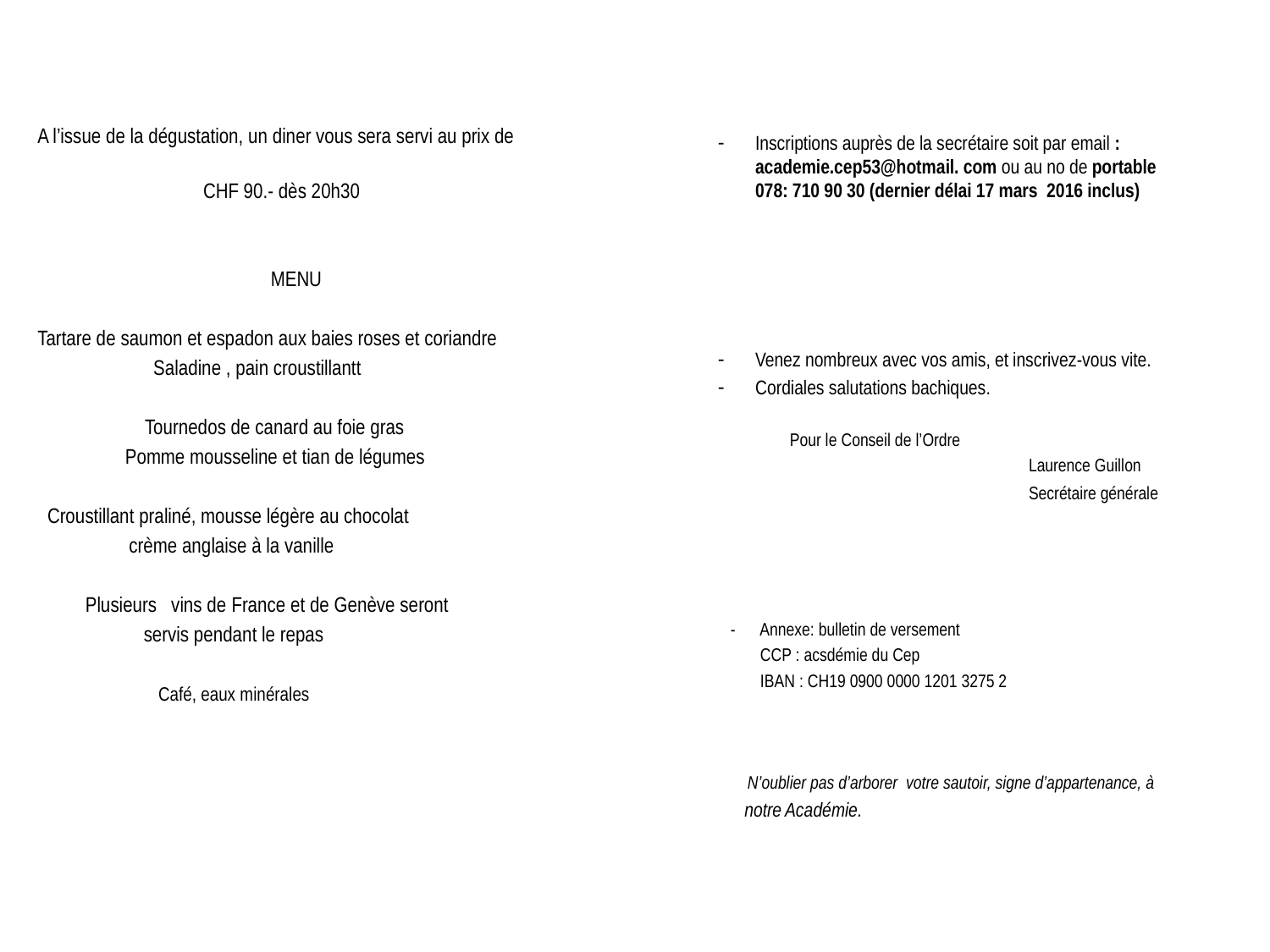

#

A l’issue de la dégustation, un diner vous sera servi au prix de
                                  CHF 90.- dès 20h30

		            MENU

Tartare de saumon et espadon aux baies roses et coriandre
	              Saladine , pain croustillantt

                      Tournedos de canard au foie gras
                  Pomme mousseline et tian de légumes

  Croustillant praliné, mousse légère au chocolat
	         crème anglaise à la vanille

  	Plusieurs   vins de France et de Genève seront
	            servis pendant le repas

	               Café, eaux minérales

Inscriptions auprès de la secrétaire soit par email : academie.cep53@hotmail. com ou au no de portable  078: 710 90 30 (dernier délai 17 mars  2016 inclus)

Venez nombreux avec vos amis, et inscrivez-vous vite.
Cordiales salutations bachiques.

		                 Pour le Conseil de l’Ordre
                                        	                 Laurence Guillon
                                       	                 Secrétaire générale

   -      Annexe: bulletin de versement
          CCP : acsdémie du Cep
          IBAN : CH19 0900 0000 1201 3275 2

       N’oublier pas d’arborer  votre sautoir, signe d’appartenance, à
      notre Académie.